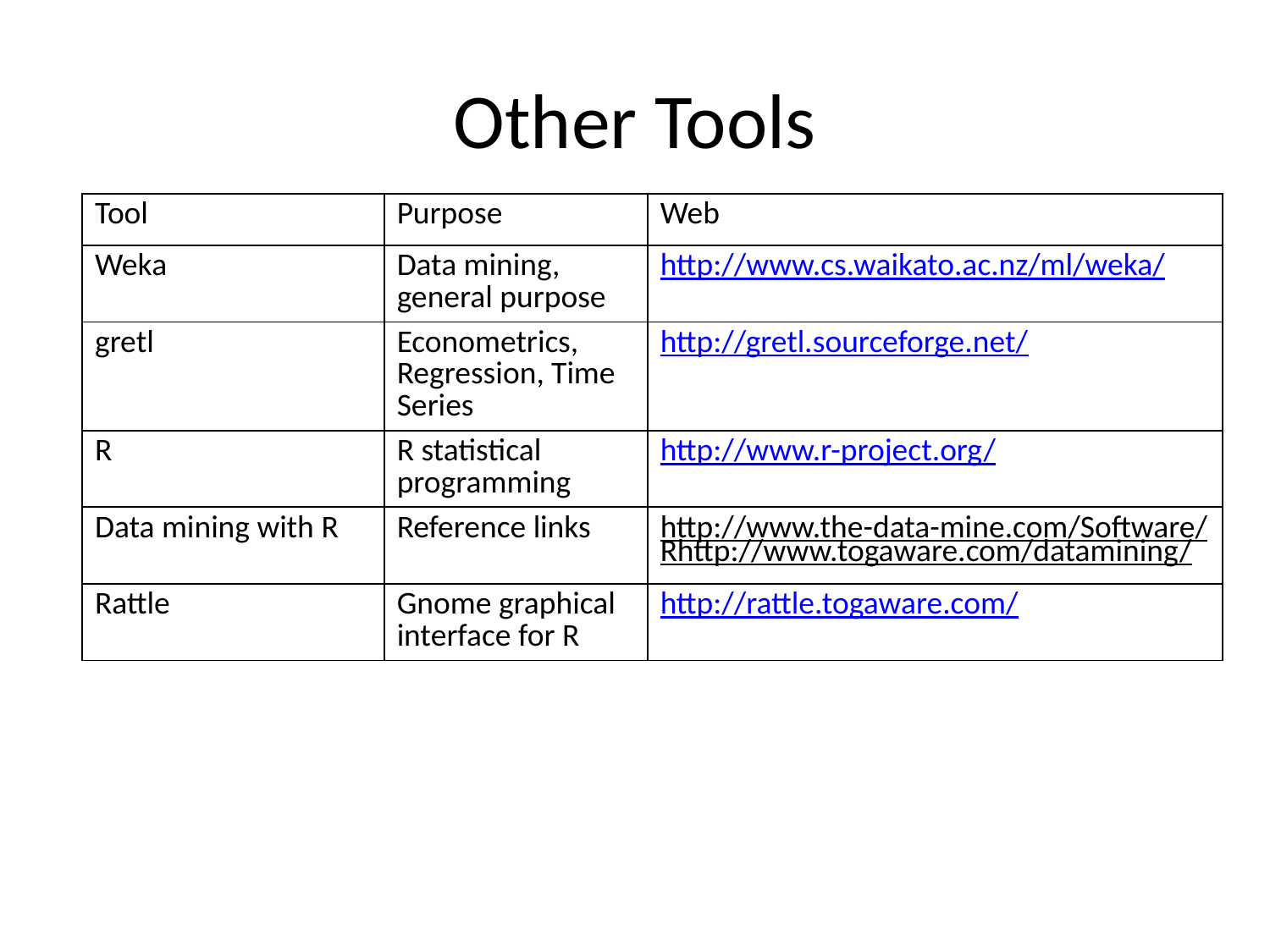

# Other Tools
| Tool | Purpose | Web |
| --- | --- | --- |
| Weka | Data mining, general purpose | http://www.cs.waikato.ac.nz/ml/weka/ |
| gretl | Econometrics, Regression, Time Series | http://gretl.sourceforge.net/ |
| R | R statistical programming | http://www.r-project.org/ |
| Data mining with R | Reference links | http://www.the-data-mine.com/Software/Rhttp://www.togaware.com/datamining/ |
| Rattle | Gnome graphical interface for R | http://rattle.togaware.com/ |